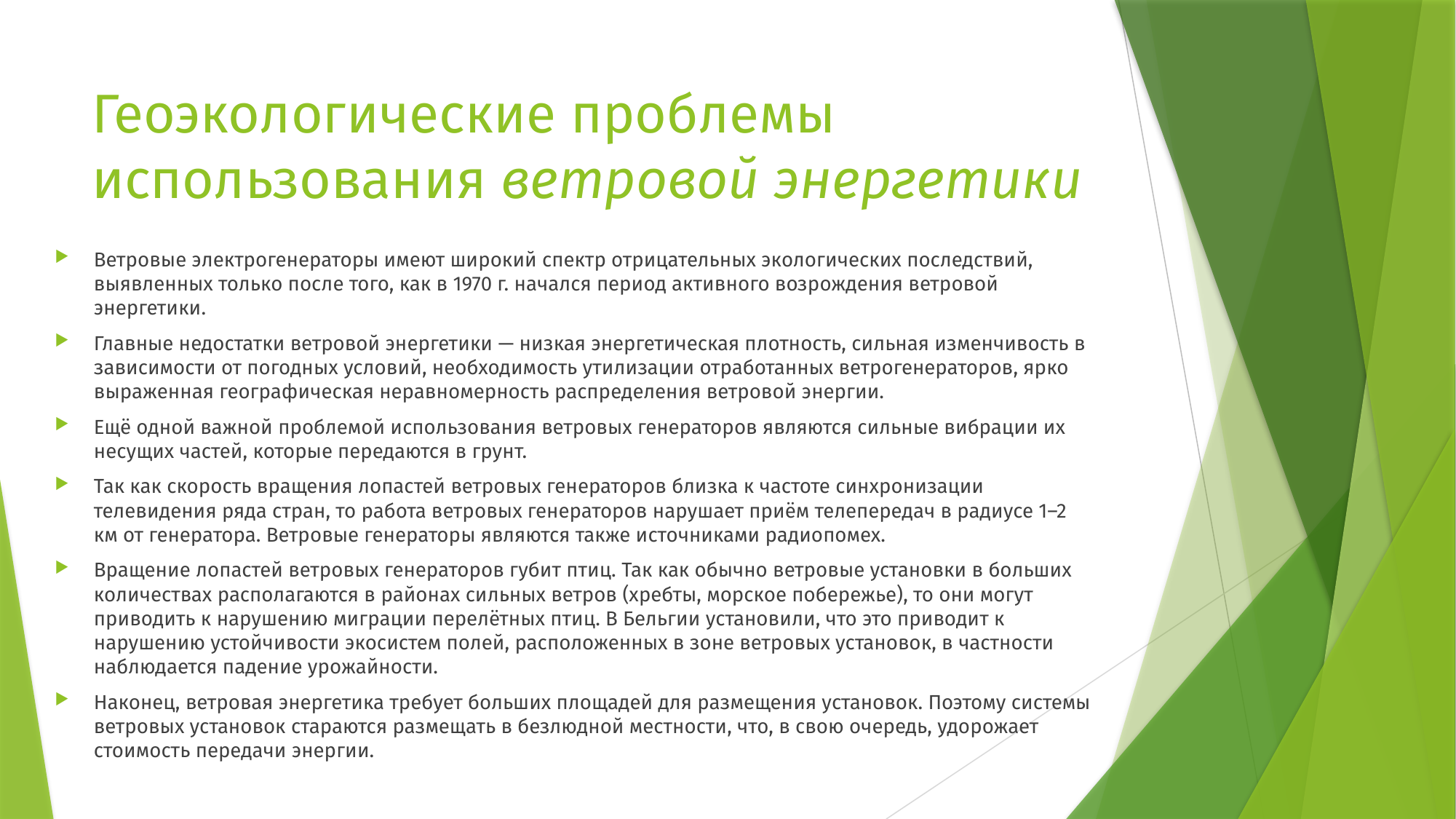

# Геоэкологические проблемы использования ветровой энергетики
Ветровые электрогенераторы имеют широкий спектр отрицательных экологических последствий, выявленных только после того, как в 1970 г. начался период активного возрождения ветровой энергетики.
Главные недостатки ветровой энергетики — низкая энергетическая плотность, сильная изменчивость в зависимости от погодных условий, необходимость утилизации отработанных ветрогенераторов, ярко выраженная географическая неравномерность распределения ветровой энергии.
Ещё одной важной проблемой использования ветровых генераторов являются сильные вибрации их несущих частей, которые передаются в грунт.
Так как скорость вращения лопастей ветровых генераторов близка к частоте синхронизации телевидения ряда стран, то работа ветровых генераторов нарушает приём телепередач в радиусе 1–2 км от генератора. Ветровые генераторы являются также источниками радиопомех.
Вращение лопастей ветровых генераторов губит птиц. Так как обычно ветровые установки в больших количествах располагаются в районах сильных ветров (хребты, морское побережье), то они могут приводить к нарушению миграции перелётных птиц. В Бельгии установили, что это приводит к нарушению устойчивости экосистем полей, расположенных в зоне ветровых установок, в частности наблюдается падение урожайности.
Наконец, ветровая энергетика требует больших площадей для размещения установок. Поэтому системы ветровых установок стараются размещать в безлюдной местности, что, в свою очередь, удорожает стоимость передачи энергии.